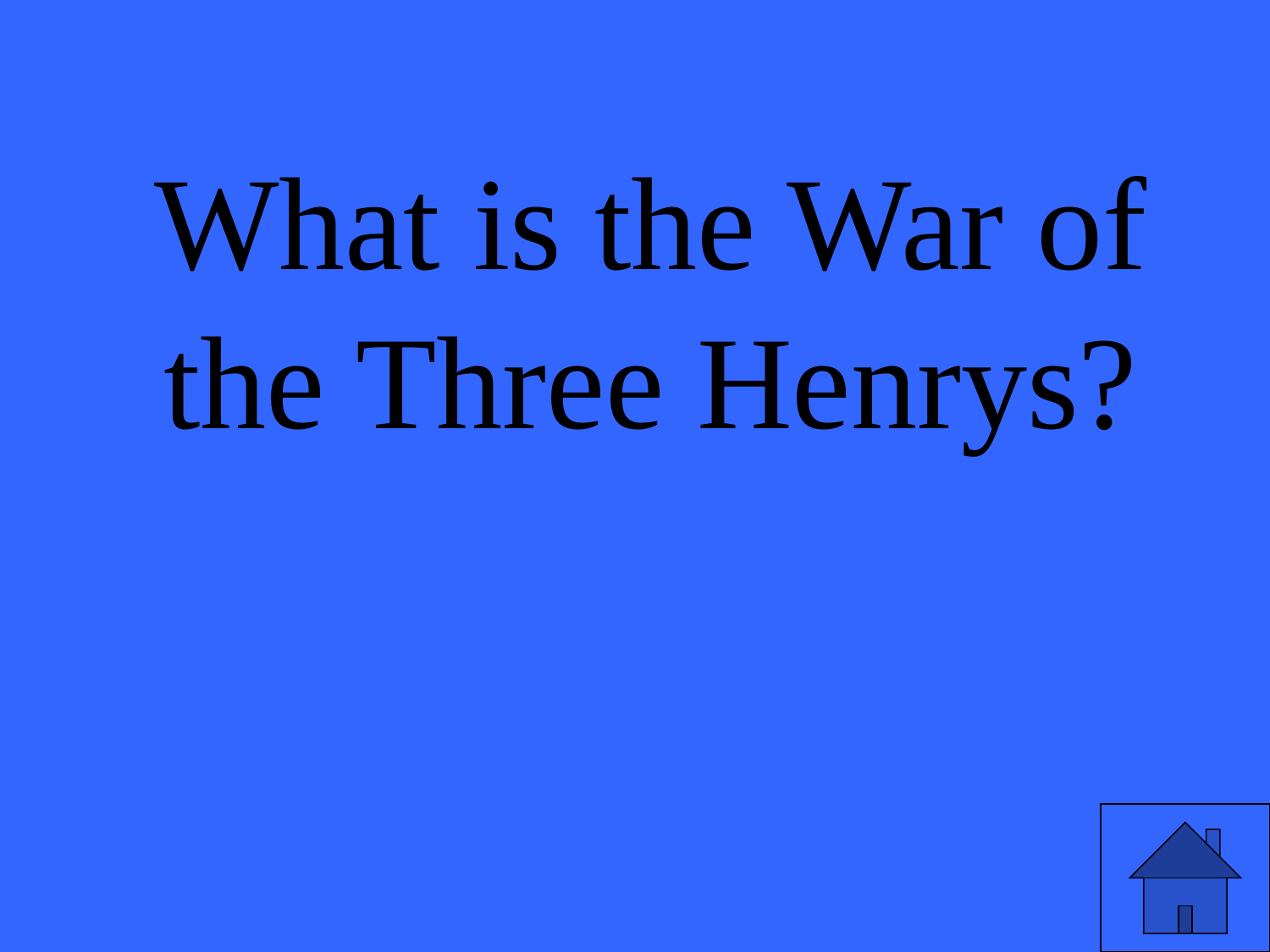

# What is the War of the Three Henrys?